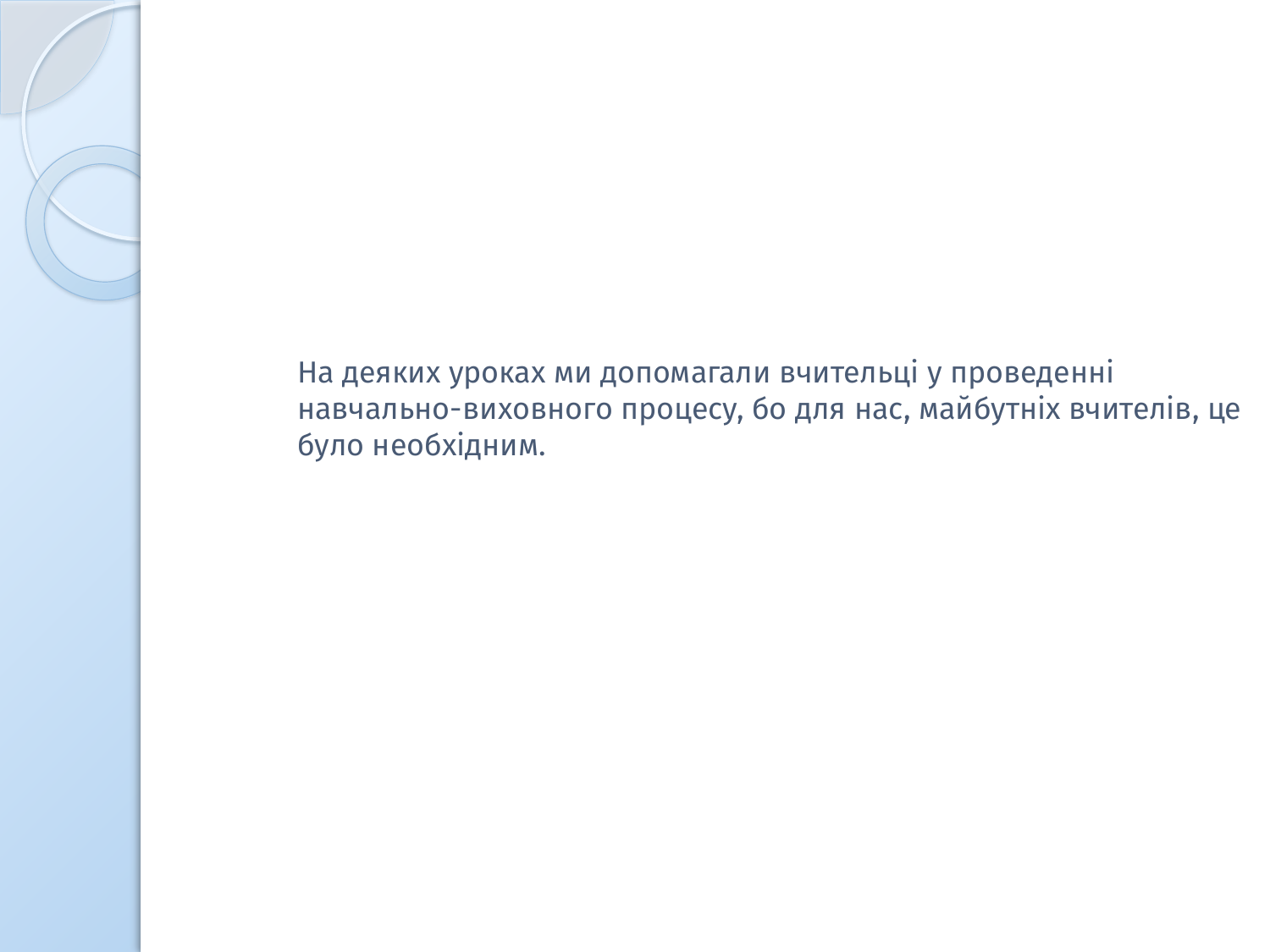

# На деяких уроках ми допомагали вчительці у проведенні навчально-виховного процесу, бо для нас, майбутніх вчителів, це було необхідним.